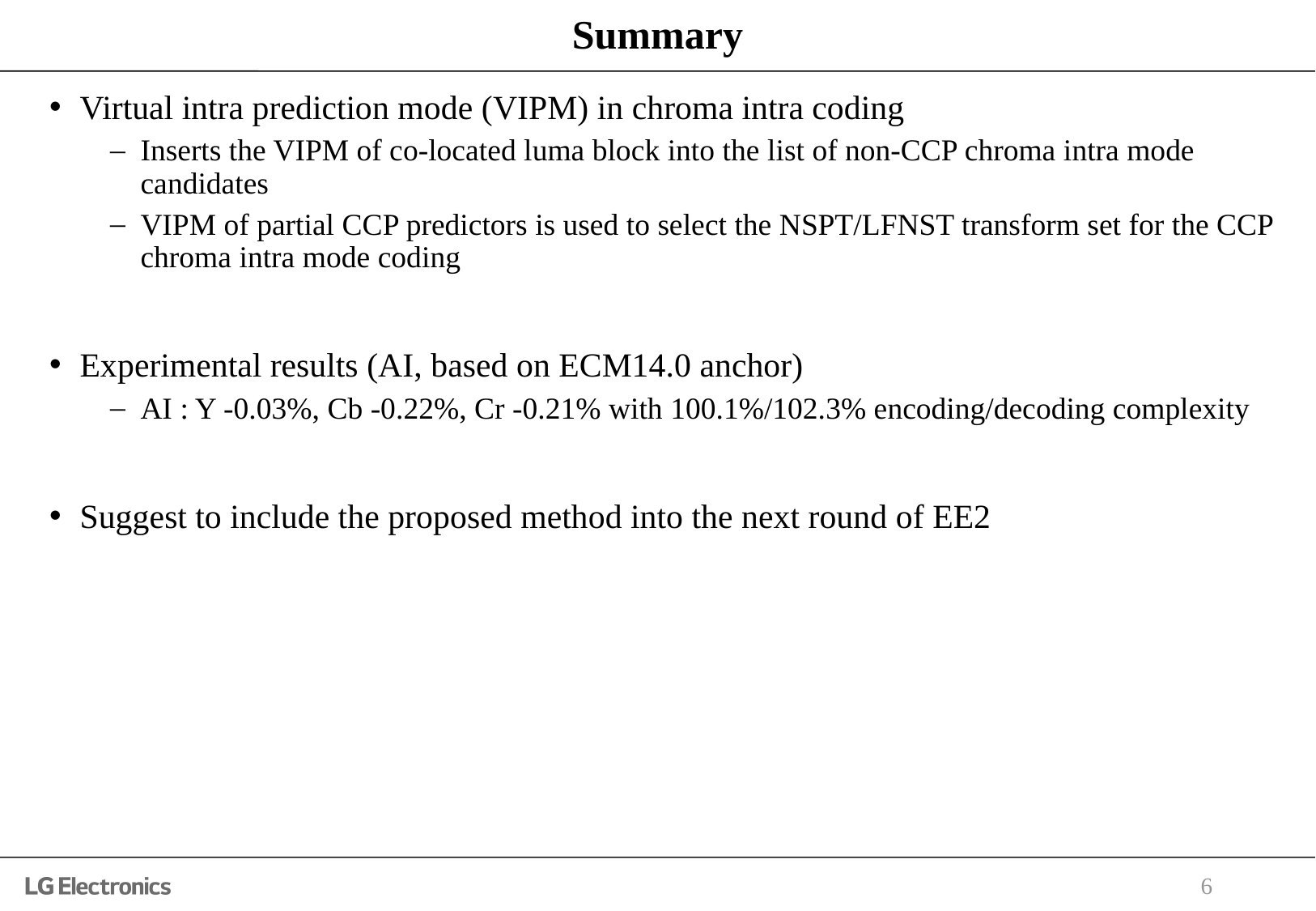

# Summary
Virtual intra prediction mode (VIPM) in chroma intra coding
Inserts the VIPM of co-located luma block into the list of non-CCP chroma intra mode candidates
VIPM of partial CCP predictors is used to select the NSPT/LFNST transform set for the CCP chroma intra mode coding

Experimental results (AI, based on ECM14.0 anchor)
AI : Y -0.03%, Cb -0.22%, Cr -0.21% with 100.1%/102.3% encoding/decoding complexity

Suggest to include the proposed method into the next round of EE2
6